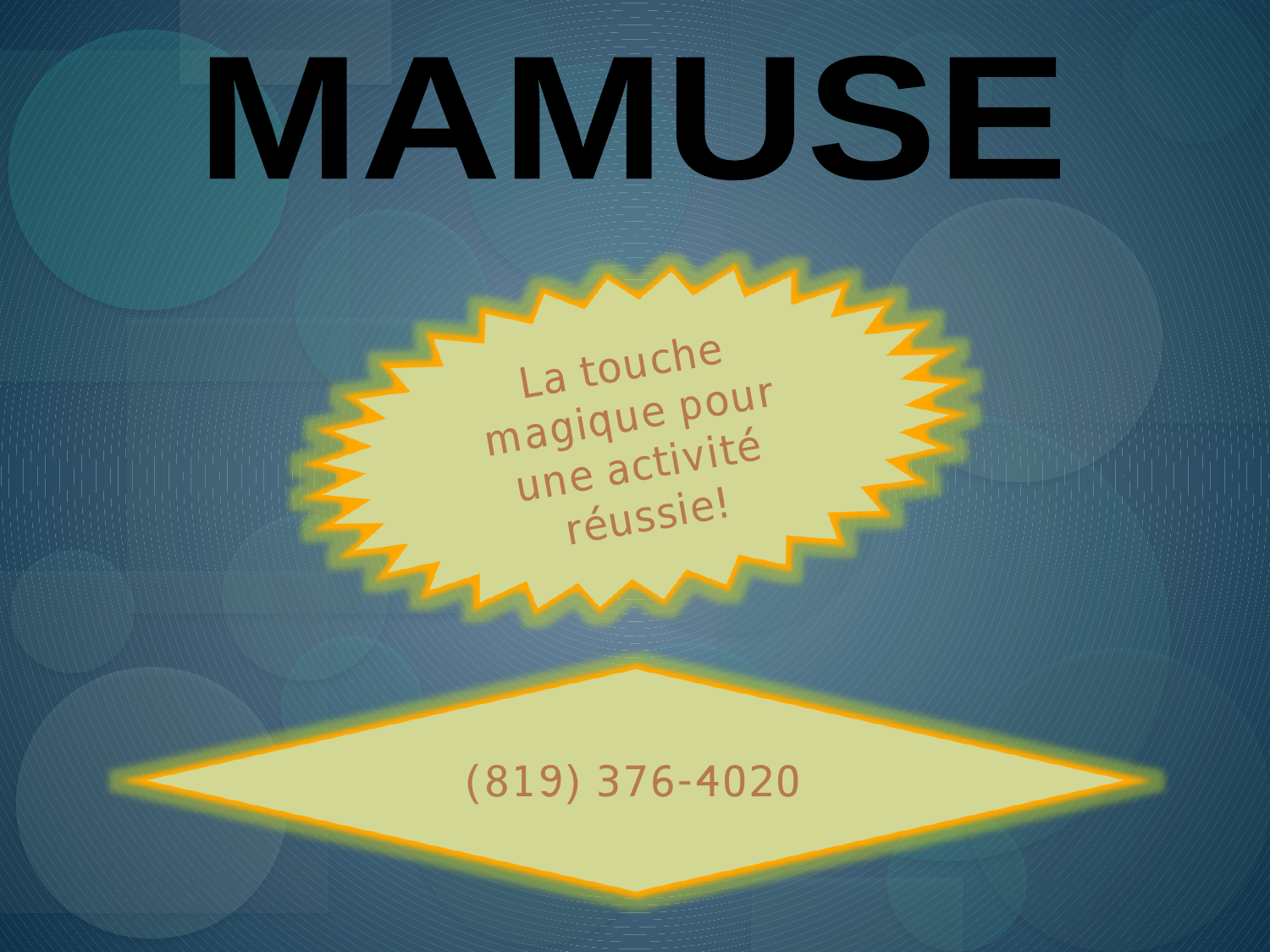

MAMUSE
La touche magique pour une activité réussie!
(819) 376-4020